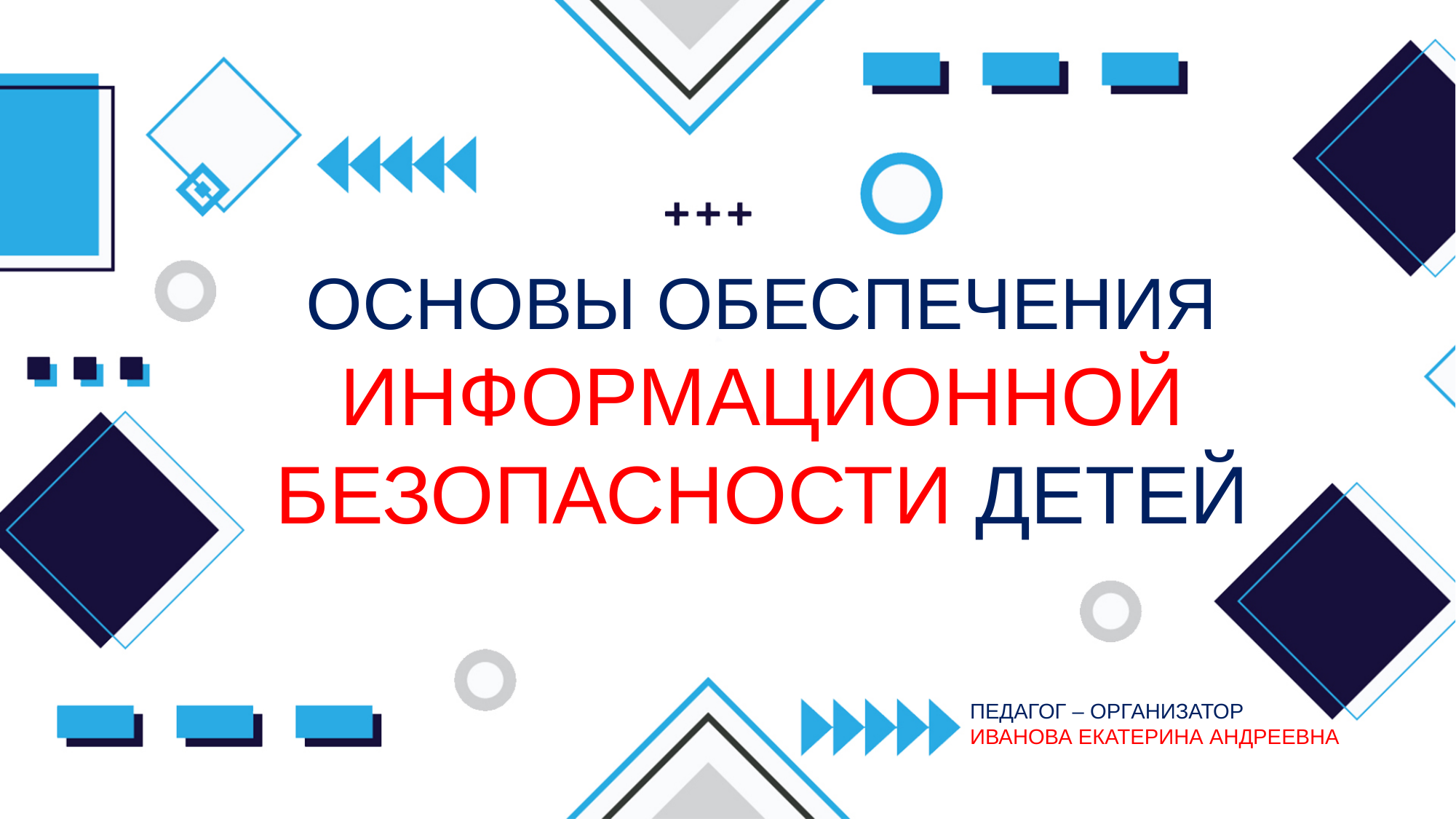

ОСНОВЫ ОБЕСПЕЧЕНИЯ ИНФОРМАЦИОННОЙ БЕЗОПАСНОСТИ ДЕТЕЙ
ПЕДАГОГ – ОРГАНИЗАТОР
ИВАНОВА ЕКАТЕРИНА АНДРЕЕВНА